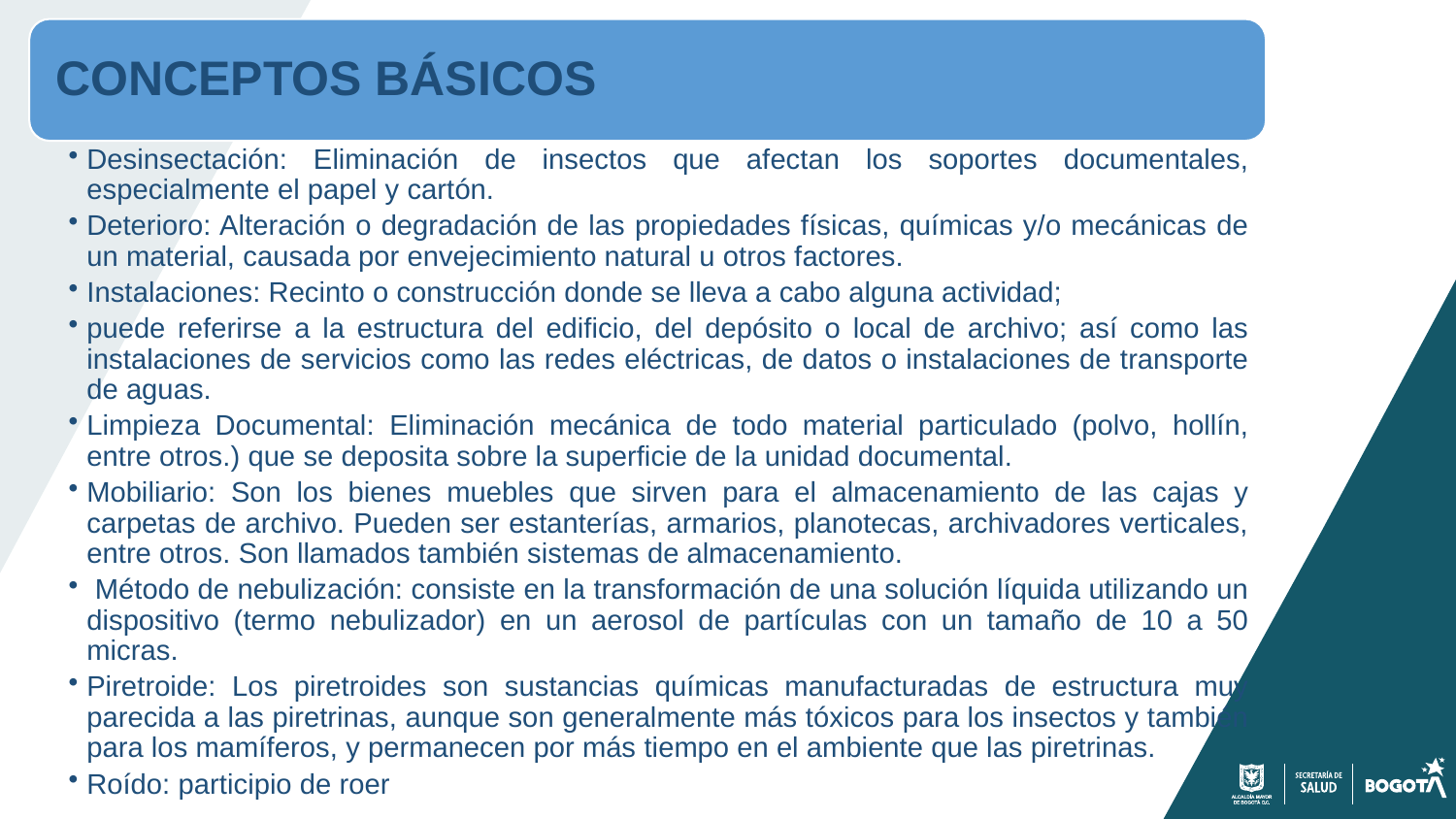

CONCEPTOS BÁSICOS
Desinsectación: Eliminación de insectos que afectan los soportes documentales, especialmente el papel y cartón.
Deterioro: Alteración o degradación de las propiedades físicas, químicas y/o mecánicas de un material, causada por envejecimiento natural u otros factores.
Instalaciones: Recinto o construcción donde se lleva a cabo alguna actividad;
puede referirse a la estructura del edificio, del depósito o local de archivo; así como las instalaciones de servicios como las redes eléctricas, de datos o instalaciones de transporte de aguas.
Limpieza Documental: Eliminación mecánica de todo material particulado (polvo, hollín, entre otros.) que se deposita sobre la superficie de la unidad documental.
Mobiliario: Son los bienes muebles que sirven para el almacenamiento de las cajas y carpetas de archivo. Pueden ser estanterías, armarios, planotecas, archivadores verticales, entre otros. Son llamados también sistemas de almacenamiento.
 Método de nebulización: consiste en la transformación de una solución líquida utilizando un dispositivo (termo nebulizador) en un aerosol de partículas con un tamaño de 10 a 50 micras.
Piretroide: Los piretroides son sustancias químicas manufacturadas de estructura muy parecida a las piretrinas, aunque son generalmente más tóxicos para los insectos y también para los mamíferos, y permanecen por más tiempo en el ambiente que las piretrinas.
Roído: participio de roer